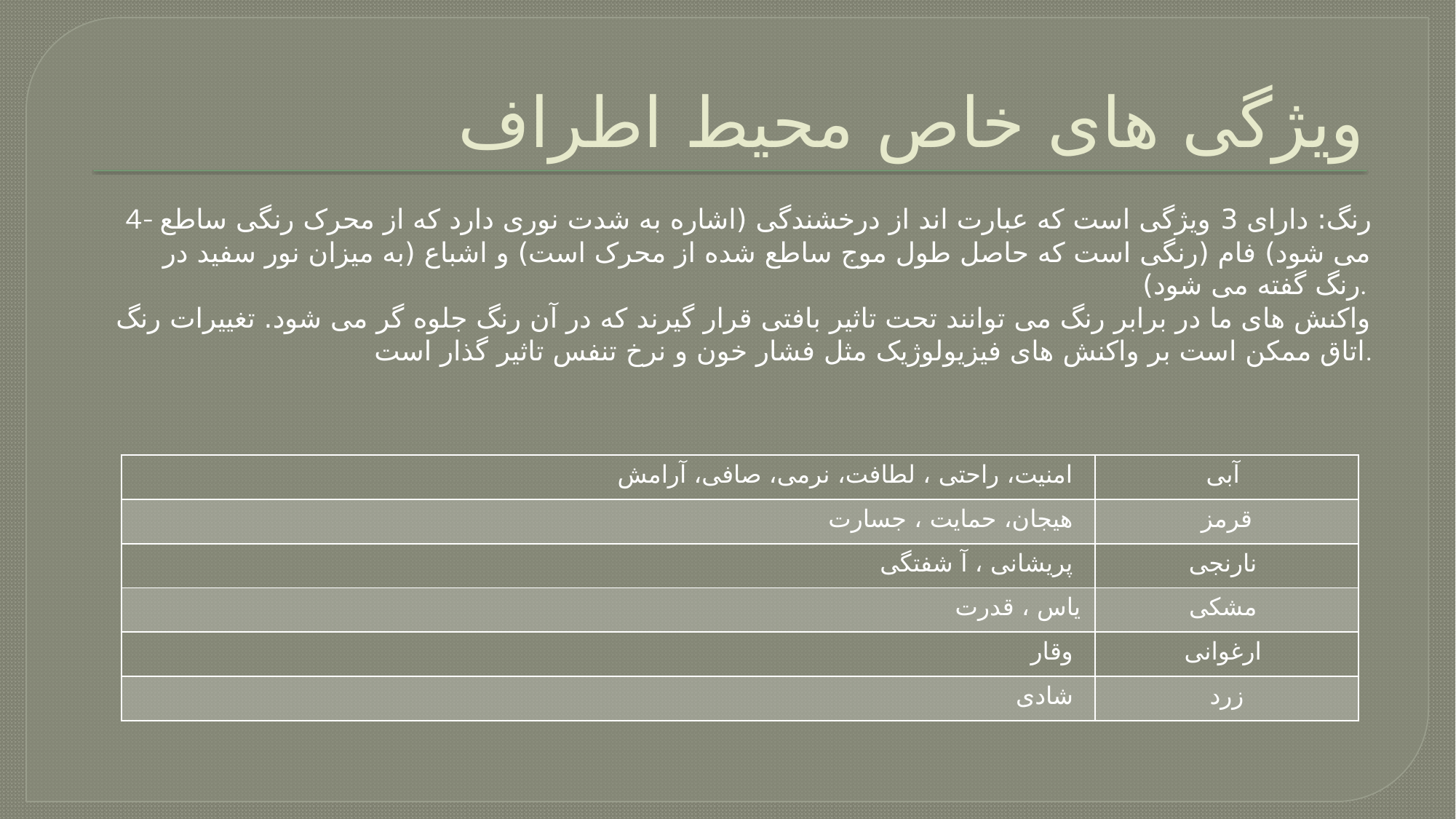

# ویژگی های خاص محیط اطراف
4- رنگ: دارای 3 ویژگی است که عبارت اند از درخشندگی (اشاره به شدت نوری دارد که از محرک رنگی ساطع می شود) فام (رنگی است که حاصل طول موج ساطع شده از محرک است) و اشباع (به میزان نور سفید در رنگ گفته می شود).
واکنش های ما در برابر رنگ می توانند تحت تاثیر بافتی قرار گیرند که در آن رنگ جلوه گر می شود. تغییرات رنگ اتاق ممکن است بر واکنش های فیزیولوژیک مثل فشار خون و نرخ تنفس تاثیر گذار است.
| امنیت، راحتی ، لطافت، نرمی، صافی، آرامش | آبی |
| --- | --- |
| هیجان، حمایت ، جسارت | قرمز |
| پریشانی ، آ شفتگی | نارنجی |
| یاس ، قدرت | مشکی |
| وقار | ارغوانی |
| شادی | زرد |